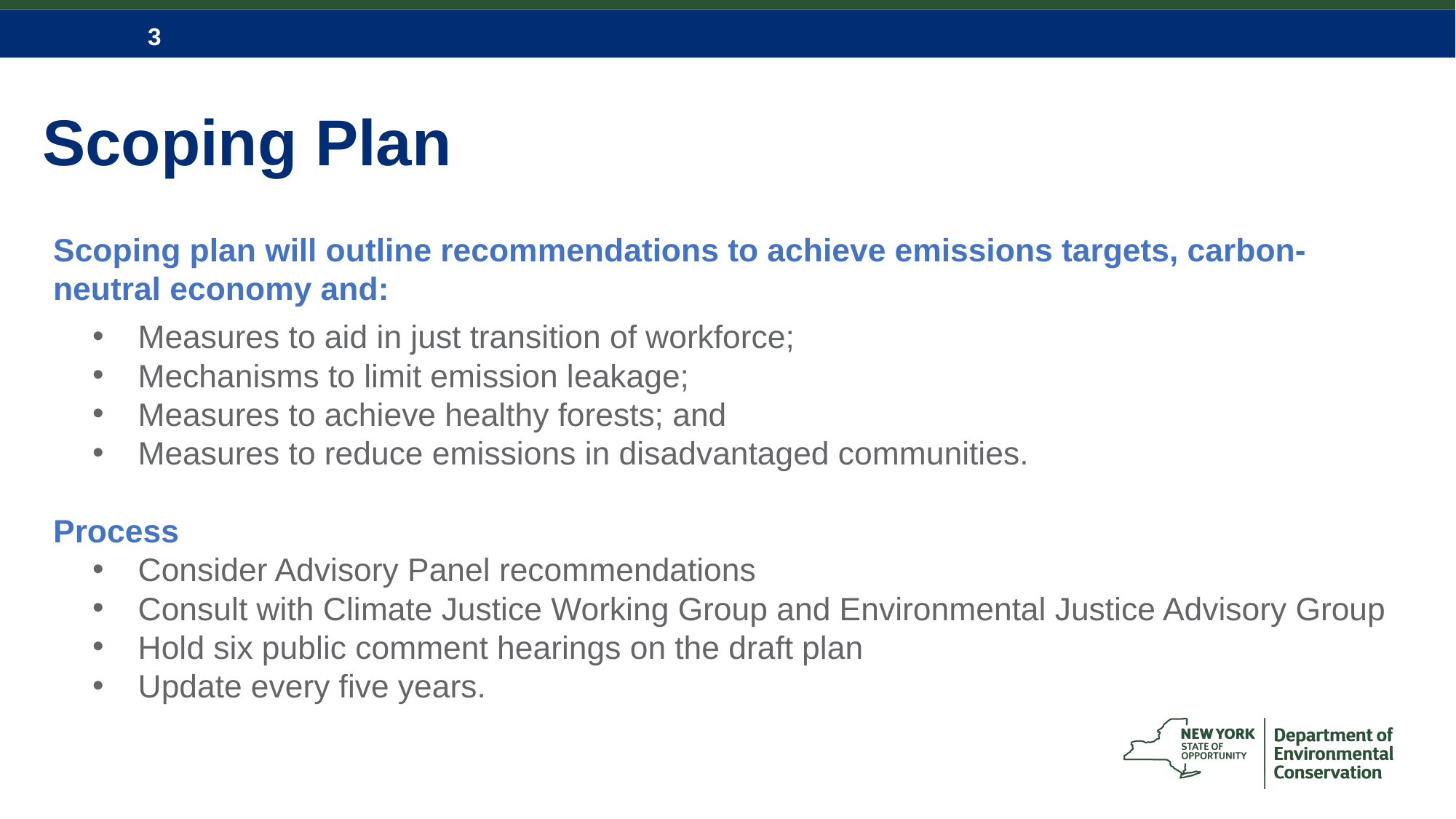

Scoping Plan
Scoping plan will outline recommendations to achieve emissions targets, carbon-neutral economy and:
Measures to aid in just transition of workforce;
Mechanisms to limit emission leakage;
Measures to achieve healthy forests; and
Measures to reduce emissions in disadvantaged communities.

Process
Consider Advisory Panel recommendations
Consult with Climate Justice Working Group and Environmental Justice Advisory Group
Hold six public comment hearings on the draft plan
Update every five years.